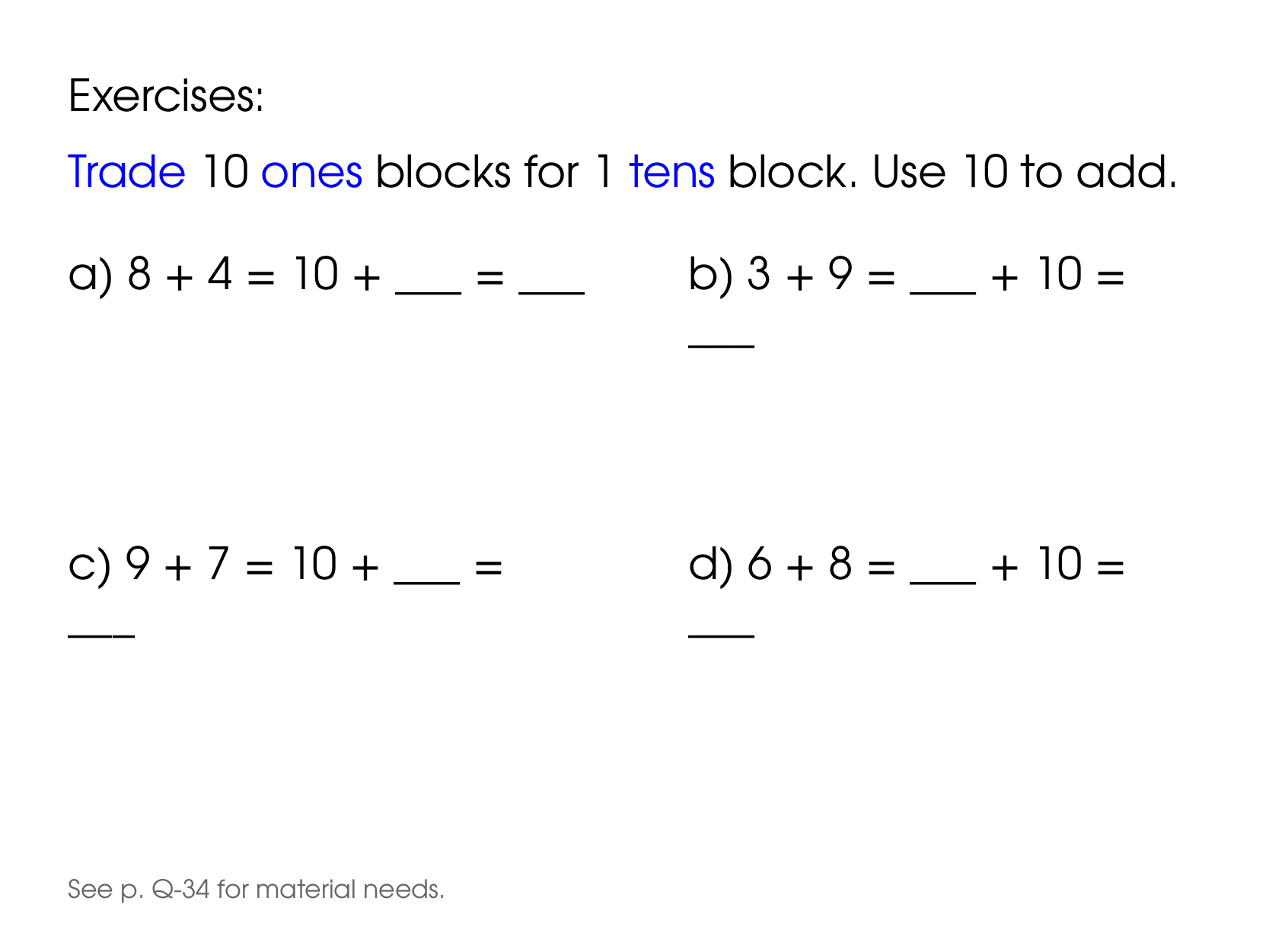

Exercises:
Trade 10 ones blocks for 1 tens block. Use 10 to add.
a) 8 + 4 = 10 + ___ = ___
b) 3 + 9 = ___ + 10 = ___
c) 9 + 7 = 10 + ___ = ___
d) 6 + 8 = ___ + 10 = ___
See p. Q-34 for material needs.